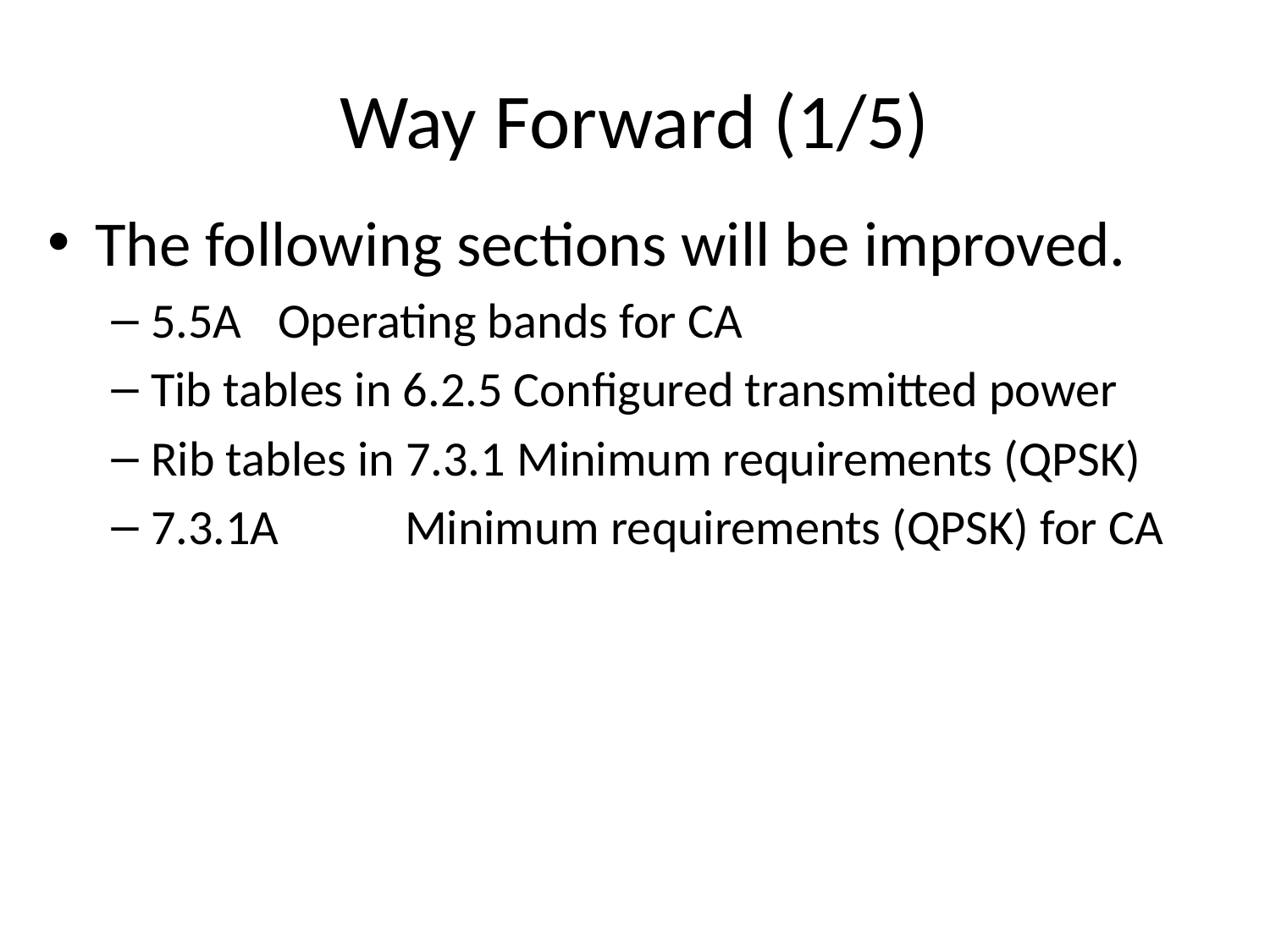

# Way Forward (1/5)
The following sections will be improved.
5.5A	Operating bands for CA
Tib tables in 6.2.5 Configured transmitted power
Rib tables in 7.3.1 Minimum requirements (QPSK)
7.3.1A	Minimum requirements (QPSK) for CA